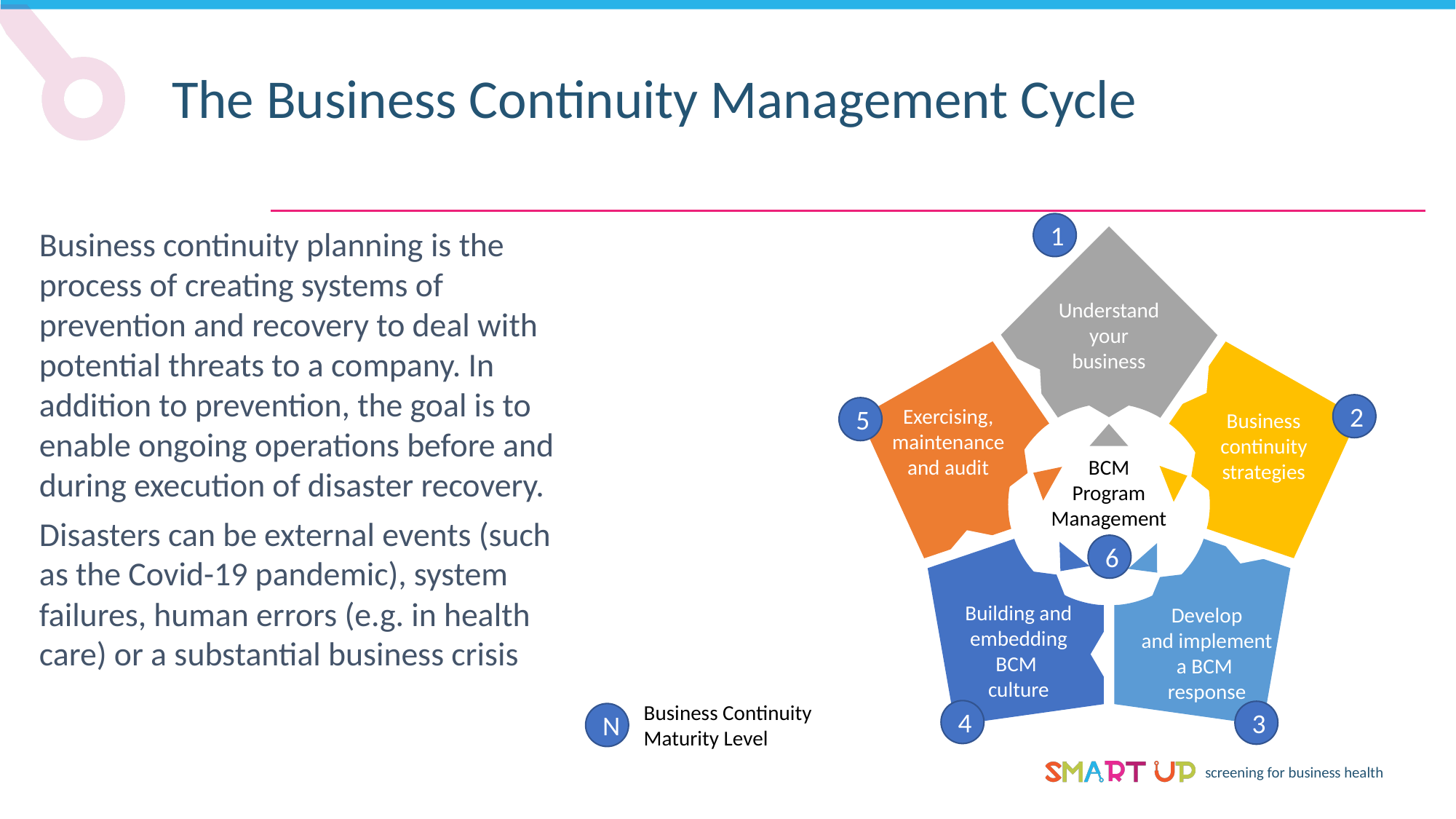

The Business Continuity Management Cycle
1
Business continuity planning is the process of creating systems of prevention and recovery to deal with potential threats to a company. In addition to prevention, the goal is to enable ongoing operations before and during execution of disaster recovery.
Disasters can be external events (such as the Covid-19 pandemic), system failures, human errors (e.g. in health care) or a substantial business crisis

Understand
your
business

2

5
Exercising,
maintenance
and audit
Business
continuity
strategies

BCM
Program
Management

6

Building and
embedding
BCM
culture
Develop
and implement
a BCM
response

Business Continuity
Maturity Level
4
3
N